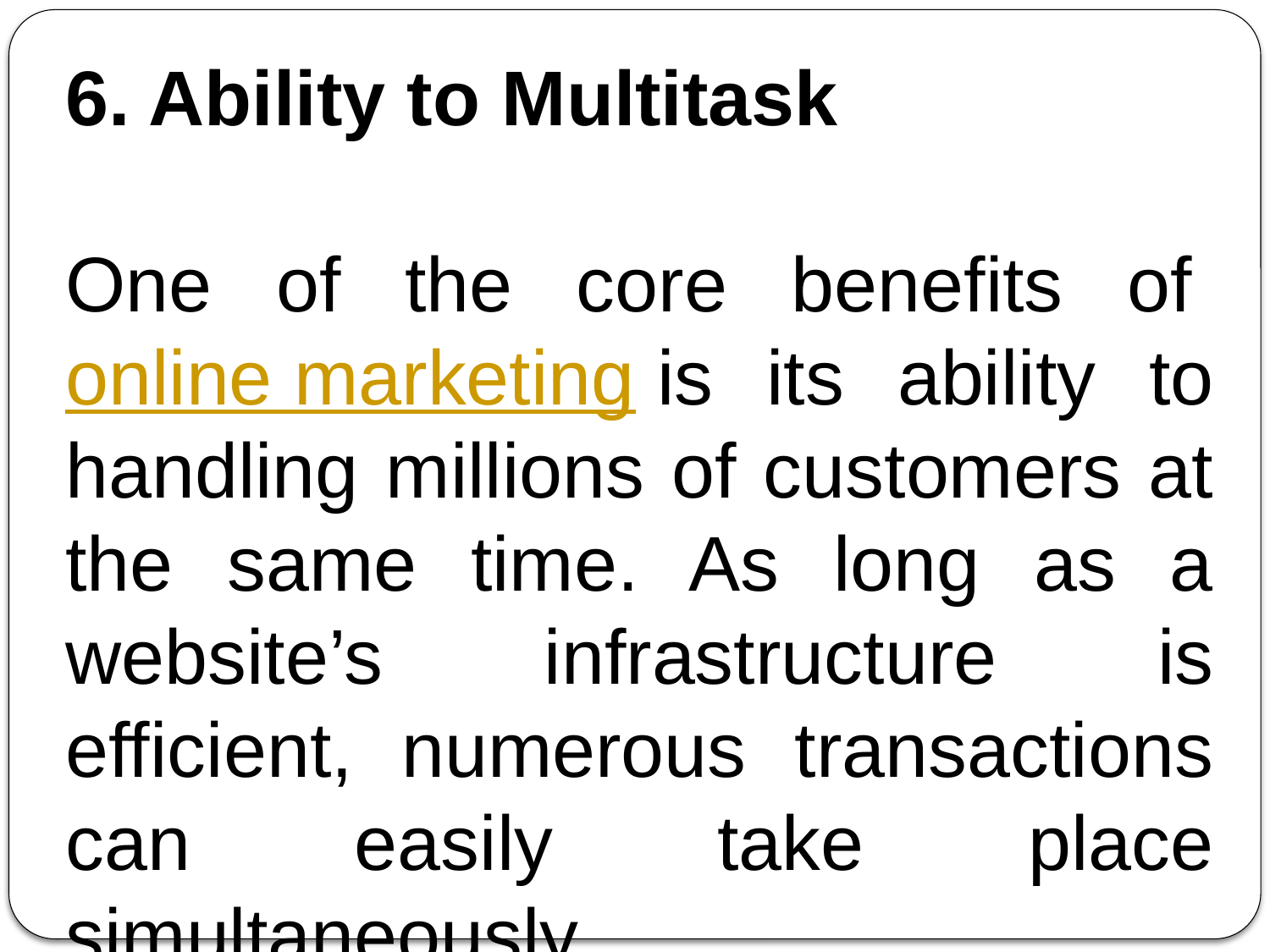

6. Ability to Multitask

One of the core benefits of online marketing is its ability to handling millions of customers at the same time. As long as a website’s infrastructure is efficient, numerous transactions can easily take place simultaneously.